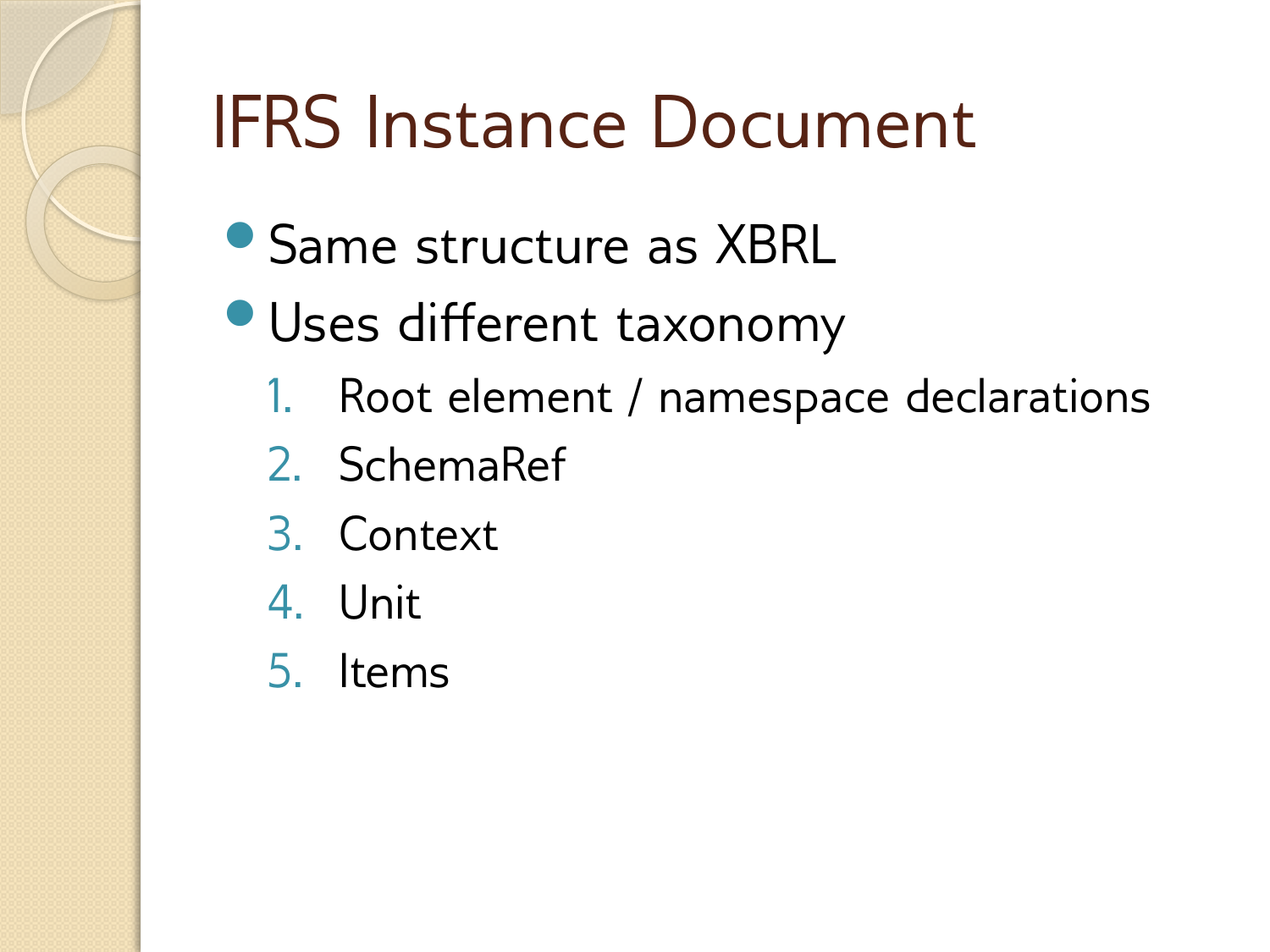

# IFRS Instance Document
Same structure as XBRL
Uses different taxonomy
Root element / namespace declarations
SchemaRef
Context
Unit
Items